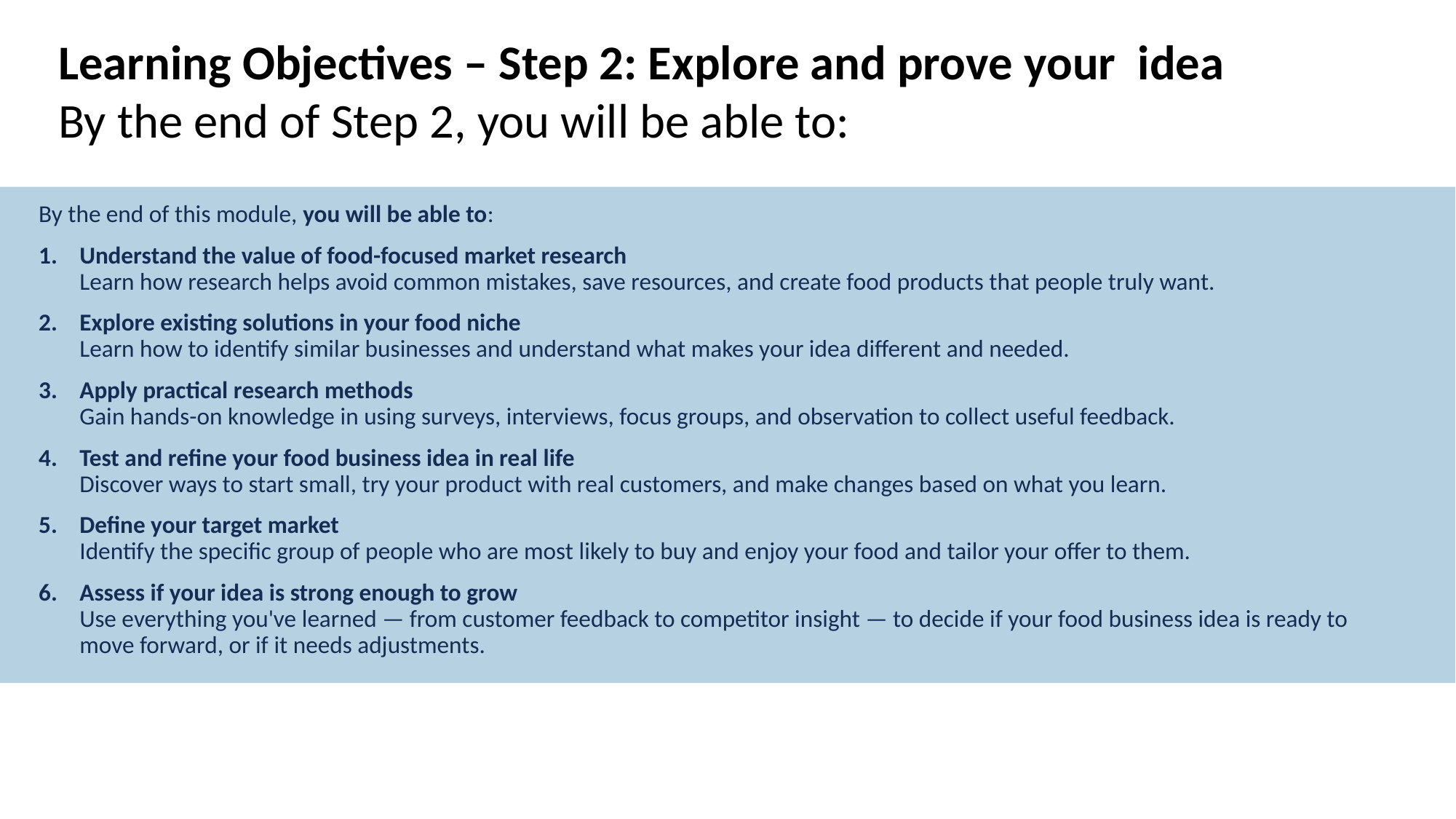

Learning Objectives – Step 2: Explore and prove your  idea
By the end of Step 2, you will be able to:

By the end of this module, you will be able to:
Understand the value of food-focused market research
Learn how research helps avoid common mistakes, save resources, and create food products that people truly want.
Explore existing solutions in your food niche
Learn how to identify similar businesses and understand what makes your idea different and needed.
Apply practical research methods
Gain hands-on knowledge in using surveys, interviews, focus groups, and observation to collect useful feedback.
Test and refine your food business idea in real life
Discover ways to start small, try your product with real customers, and make changes based on what you learn.
Define your target market
Identify the specific group of people who are most likely to buy and enjoy your food and tailor your offer to them.
Assess if your idea is strong enough to grow
Use everything you've learned — from customer feedback to competitor insight — to decide if your food business idea is ready to move forward, or if it needs adjustments.
​